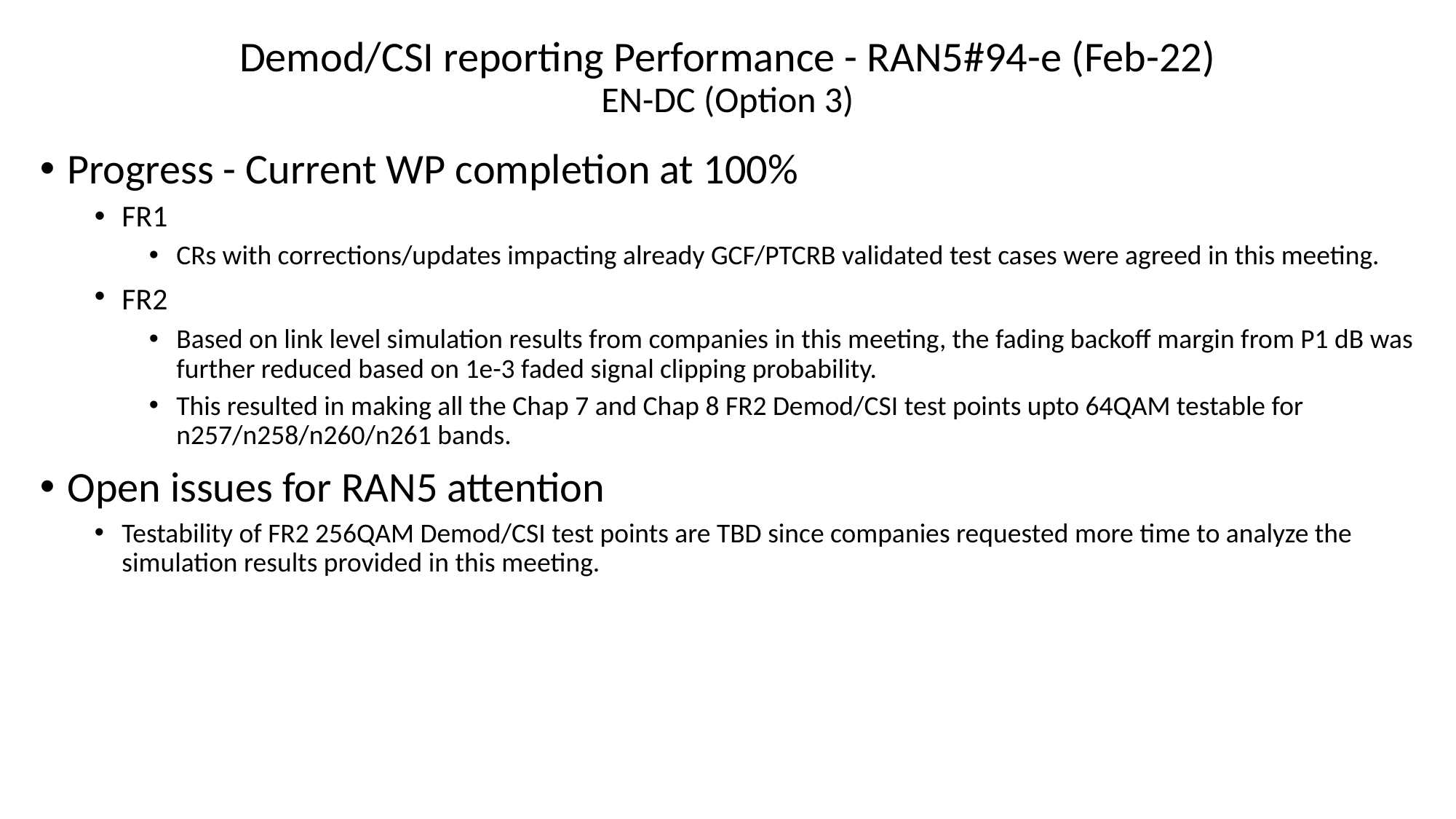

# Demod/CSI reporting Performance - RAN5#94-e (Feb-22) EN-DC (Option 3)
Progress - Current WP completion at 100%
FR1
CRs with corrections/updates impacting already GCF/PTCRB validated test cases were agreed in this meeting.
FR2
Based on link level simulation results from companies in this meeting, the fading backoff margin from P1 dB was further reduced based on 1e-3 faded signal clipping probability.
This resulted in making all the Chap 7 and Chap 8 FR2 Demod/CSI test points upto 64QAM testable for n257/n258/n260/n261 bands.
Open issues for RAN5 attention
Testability of FR2 256QAM Demod/CSI test points are TBD since companies requested more time to analyze the simulation results provided in this meeting.